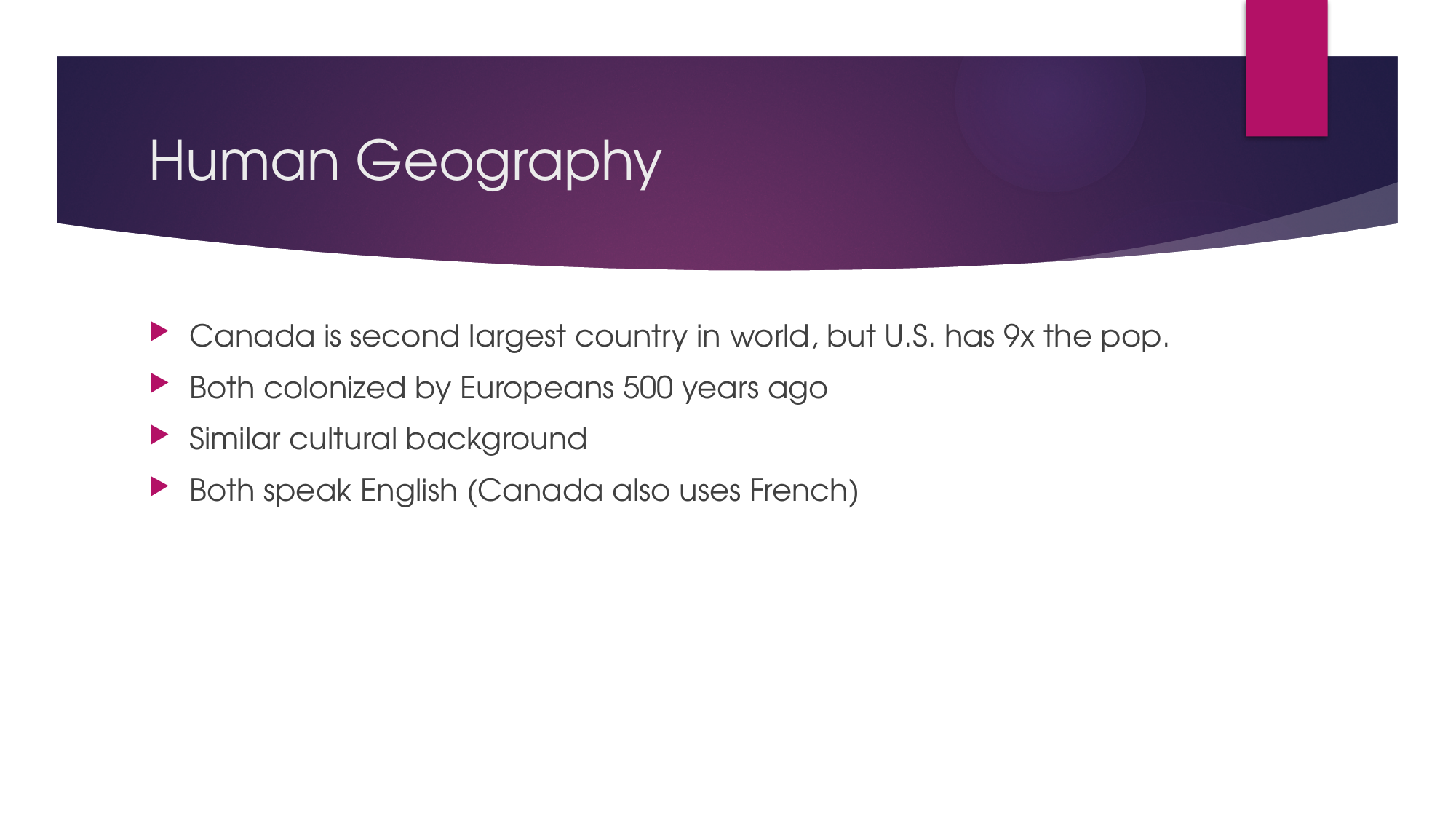

# Human Geography
Canada is second largest country in world, but U.S. has 9x the pop.
Both colonized by Europeans 500 years ago
Similar cultural background
Both speak English (Canada also uses French)